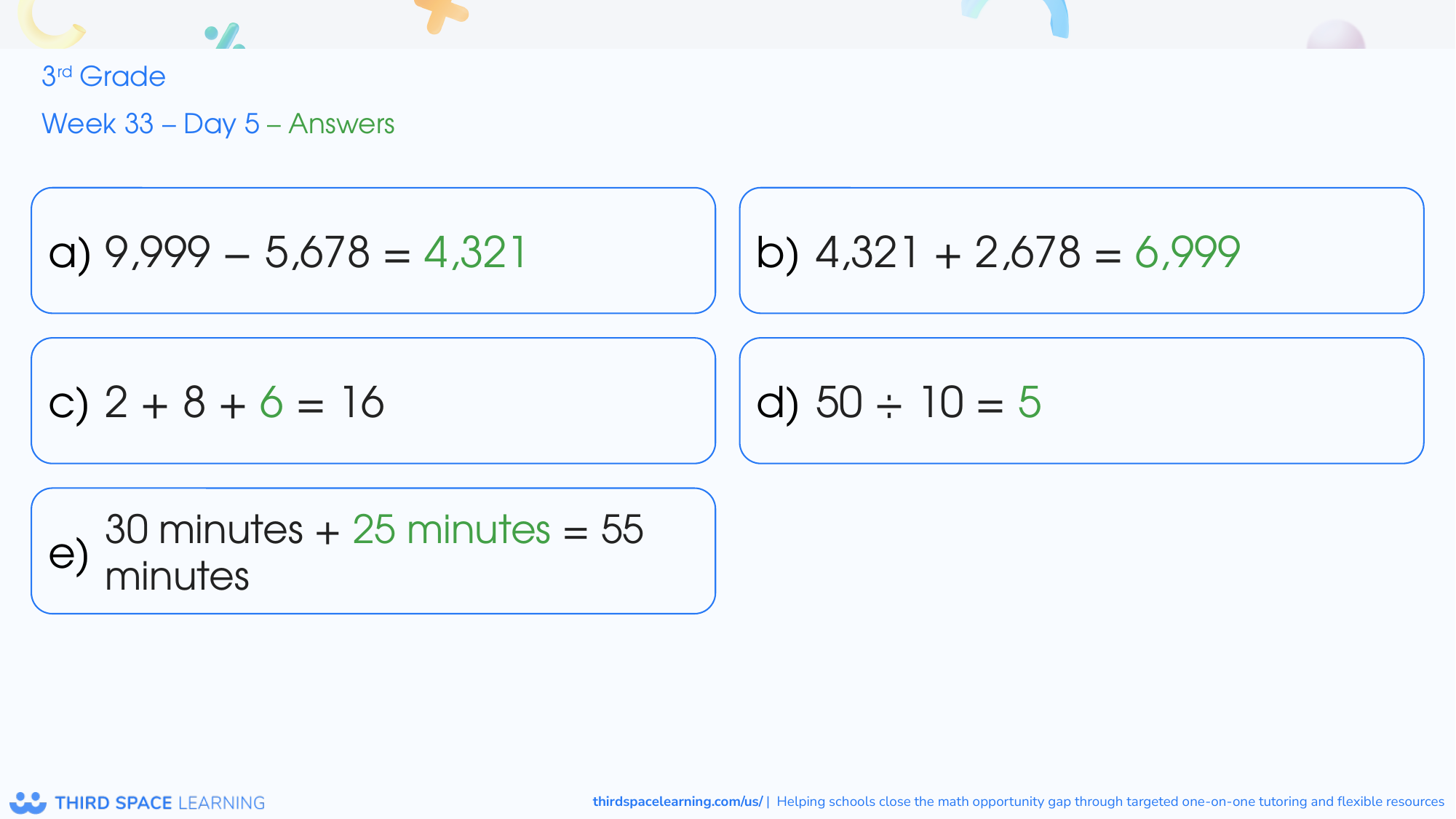

3rd Grade
Week 33 – Day 5 – Answers
9,999 − 5,678 = 4,321
4,321 + 2,678 = 6,999
2 + 8 + 6 = 16
50 ÷ 10 = 5
30 minutes + 25 minutes = 55 minutes